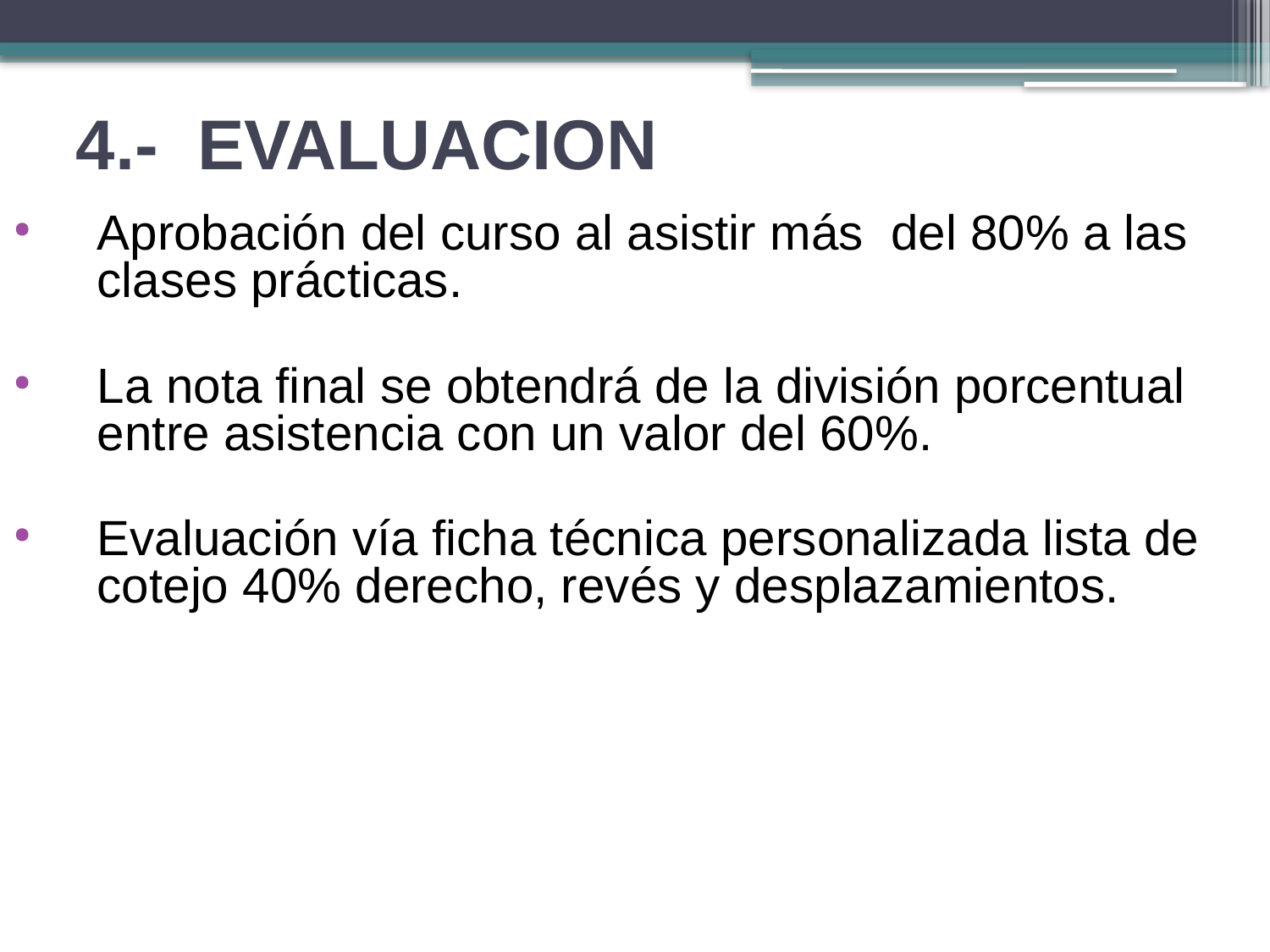

# 4.-  EVALUACION
Aprobación del curso al asistir más  del 80% a las clases prácticas.

La nota final se obtendrá de la división porcentual entre asistencia con un valor del 60%.

Evaluación vía ficha técnica personalizada lista de cotejo 40% derecho, revés y desplazamientos.